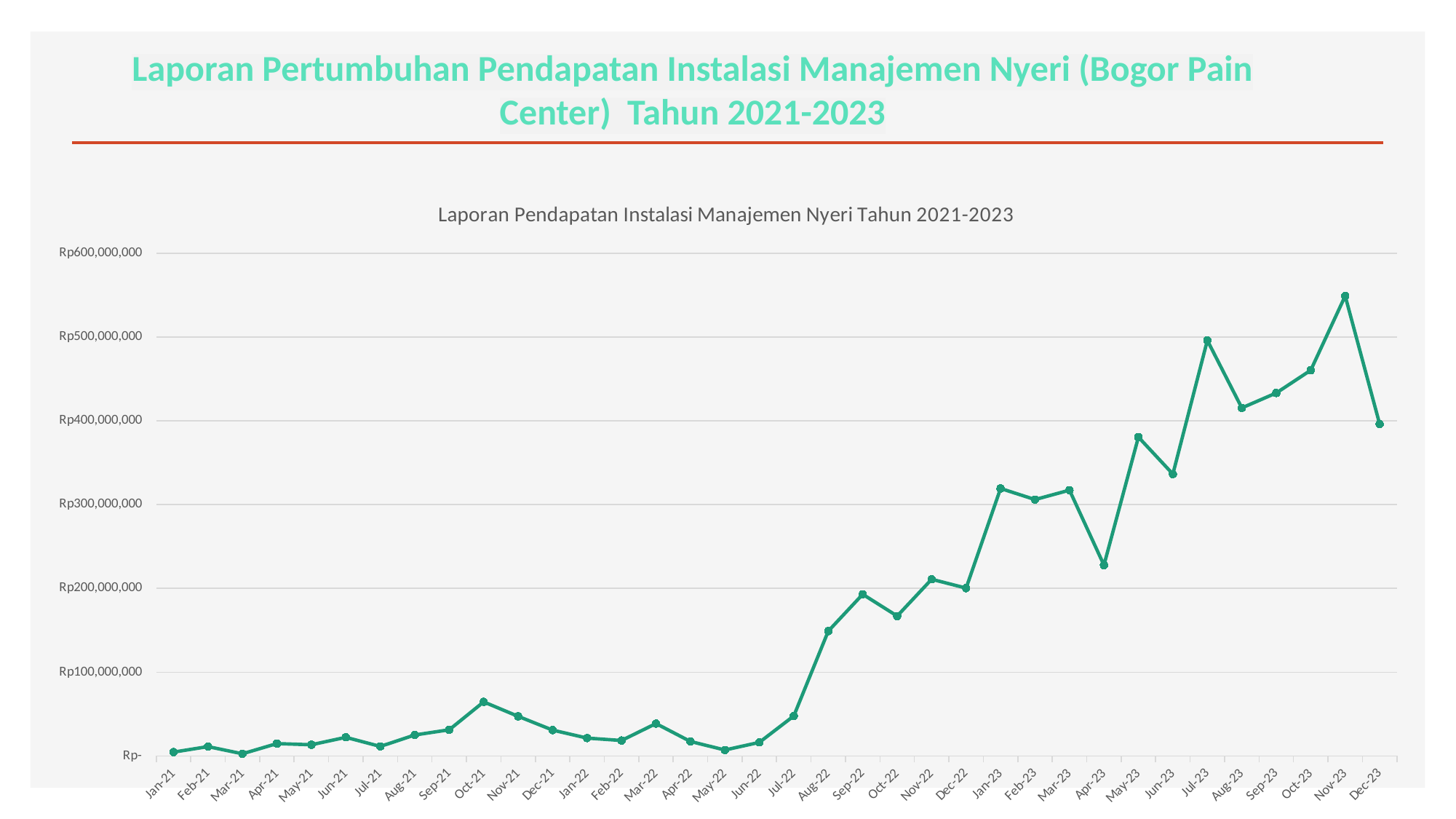

Laporan Pertumbuhan Pendapatan Instalasi Manajemen Nyeri (Bogor Pain Center)  Tahun 2021-2023

### Chart: Laporan Pendapatan Instalasi Manajemen Nyeri Tahun 2021-2023

| Category |  |
|---|---|
| 44197 | 4641000.0 |
| 44228 | 11216000.0 |
| 44256 | 2620000.0 |
| 44287 | 14806000.0 |
| 44317 | 13425000.0 |
| 44348 | 22300000.0 |
| 44378 | 11405000.0 |
| 44409 | 25060000.0 |
| 44440 | 31258000.0 |
| 44470 | 64579000.0 |
| 44501 | 47341000.0 |
| 44531 | 30886000.0 |
| 44562 | 21358000.0 |
| 44593 | 18500500.0 |
| 44621 | 38683000.0 |
| 44652 | 17300000.0 |
| 44682 | 7140000.0 |
| 44713 | 16210000.0 |
| 44743 | 47773100.0 |
| 44774 | 148980000.0 |
| 44805 | 192929000.0 |
| 44835 | 166976000.0 |
| 44866 | 210850000.0 |
| 44896 | 200318000.0 |
| 44927 | 319219000.0 |
| 44958 | 305984000.0 |
| 44986 | 317237000.0 |
| 45017 | 227738000.0 |
| 45047 | 380555000.0 |
| 45078 | 336399000.0 |
| 45108 | 495940284.0 |
| 45139 | 415387704.0 |
| 45170 | 433184455.0 |
| 45200 | 460292873.0 |
| 45231 | 548910000.0 |
| 45261 | 396090000.0 |